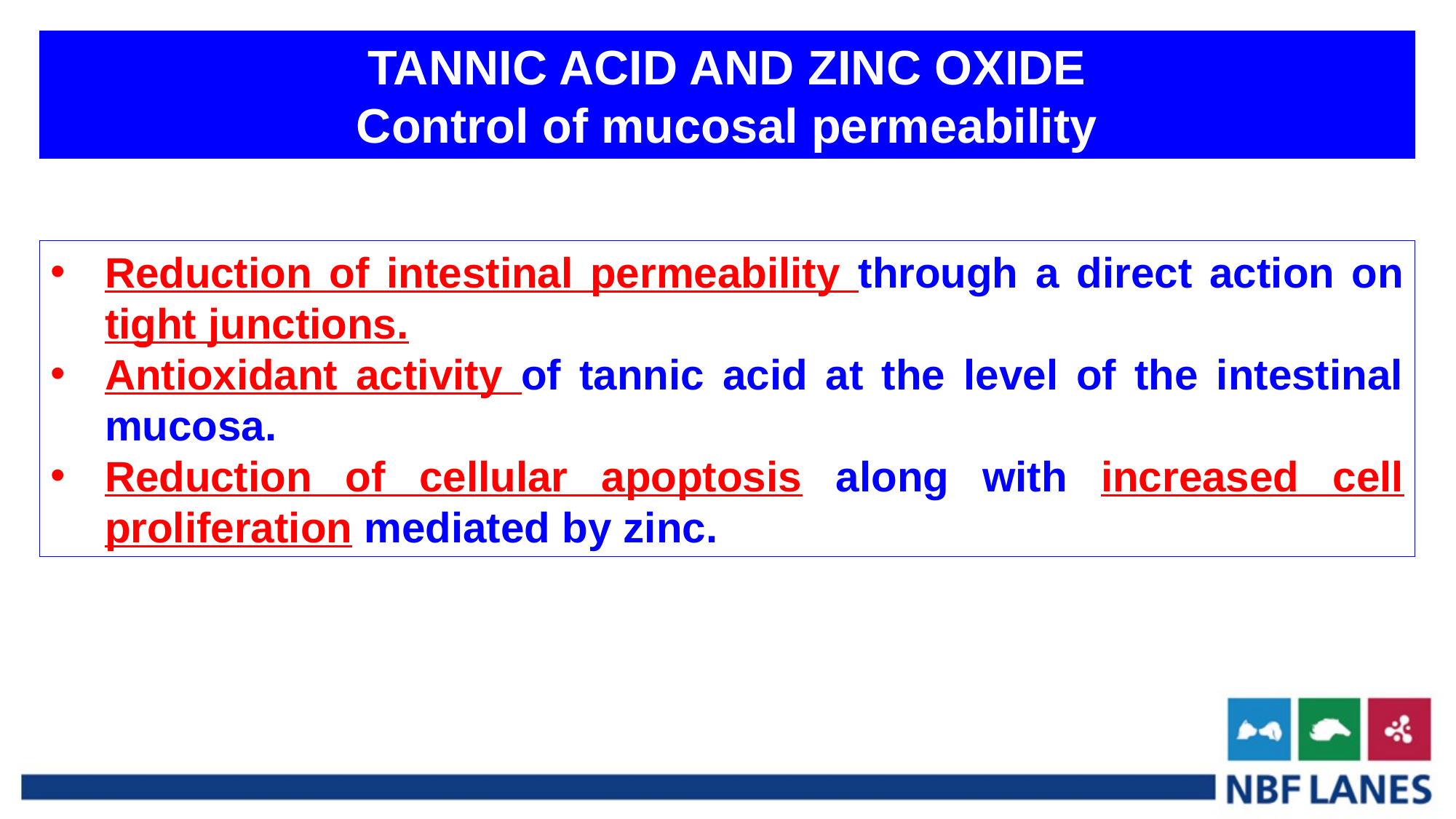

TANNIC ACID AND ZINC OXIDE
Control of mucosal permeability
Reduction of intestinal permeability through a direct action on tight junctions.
Antioxidant activity of tannic acid at the level of the intestinal mucosa.
Reduction of cellular apoptosis along with increased cell proliferation mediated by zinc.